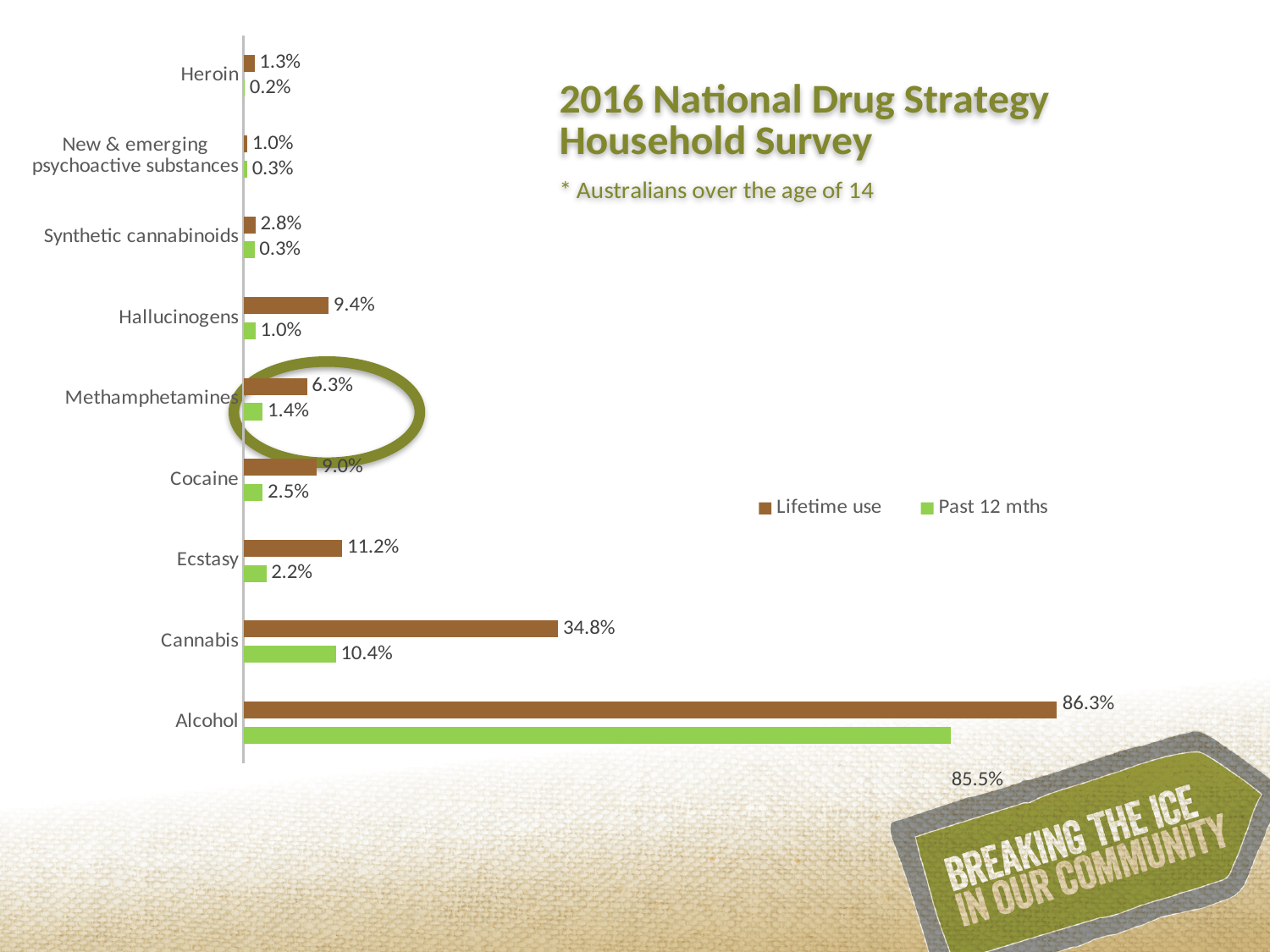

### Chart

| Category | Past 12 mths | Lifetime use |
|---|---|---|
| Alcohol | 0.783 | 0.9 |
| Cannabis | 0.102 | 0.348 |
| Ecstasy | 0.025 | 0.109 |
| Cocaine | 0.021 | 0.081 |
| Methamphetamines | 0.021 | 0.07 |
| Hallucinogens | 0.013 | 0.094 |
| Synthetic cannabinoids | 0.012 | 0.013 |
| New & emerging psychoactive substances | 0.004 | 0.004 |
| Heroin | 0.001 | 0.012 |